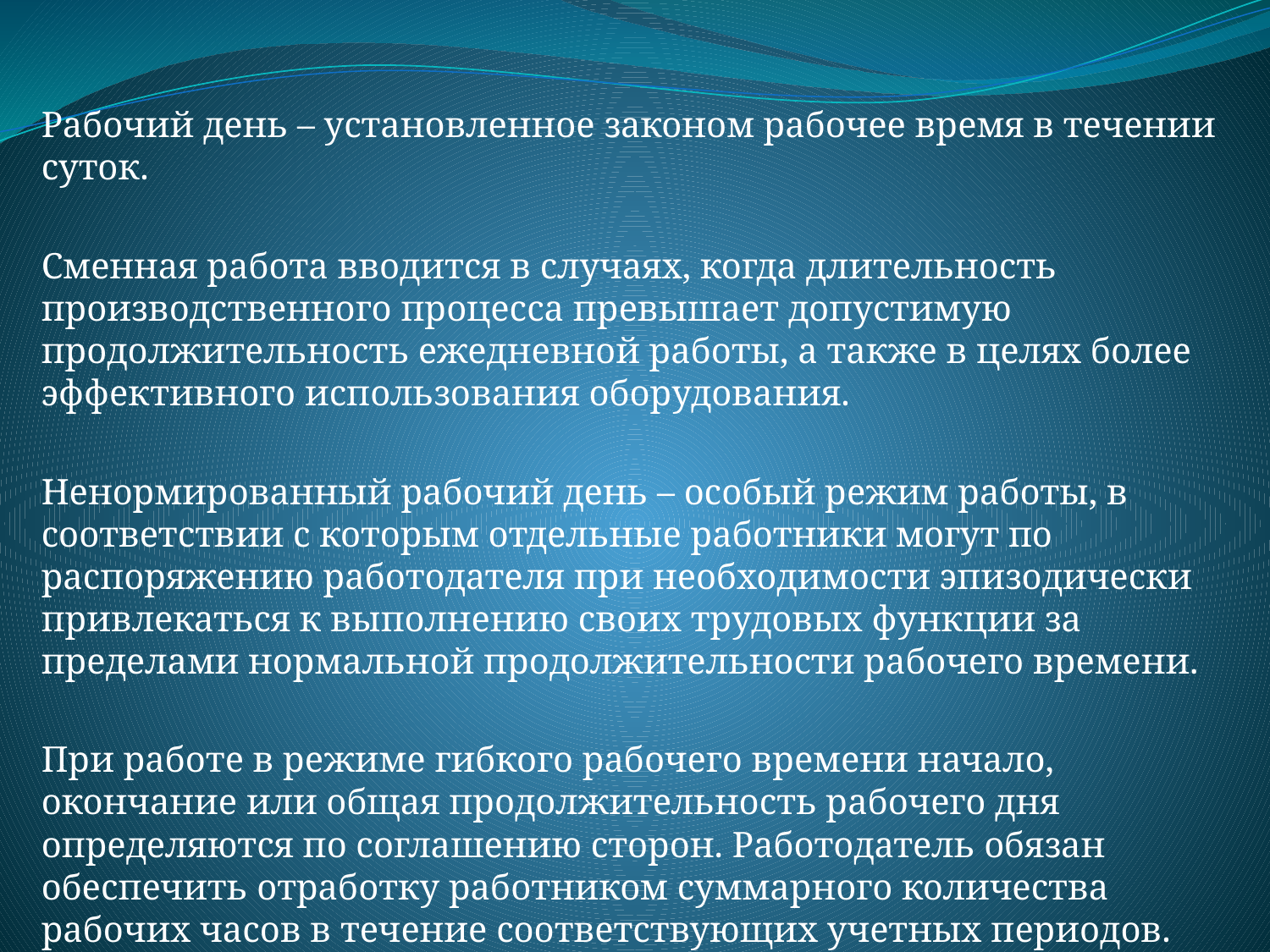

Рабочий день – установленное законом рабочее время в течении суток.

Сменная работа вводится в случаях, когда длительность производственного процесса превышает допустимую продолжительность ежедневной работы, а также в целях более эффективного использования оборудования.

Ненормированный рабочий день – особый режим работы, в соответствии с которым отдельные работники могут по распоряжению работодателя при необходимости эпизодически привлекаться к выполнению своих трудовых функции за пределами нормальной продолжительности рабочего времени.

При работе в режиме гибкого рабочего времени начало, окончание или общая продолжительность рабочего дня определяются по соглашению сторон. Работодатель обязан обеспечить отработку работником суммарного количества рабочих часов в течение соответствующих учетных периодов.